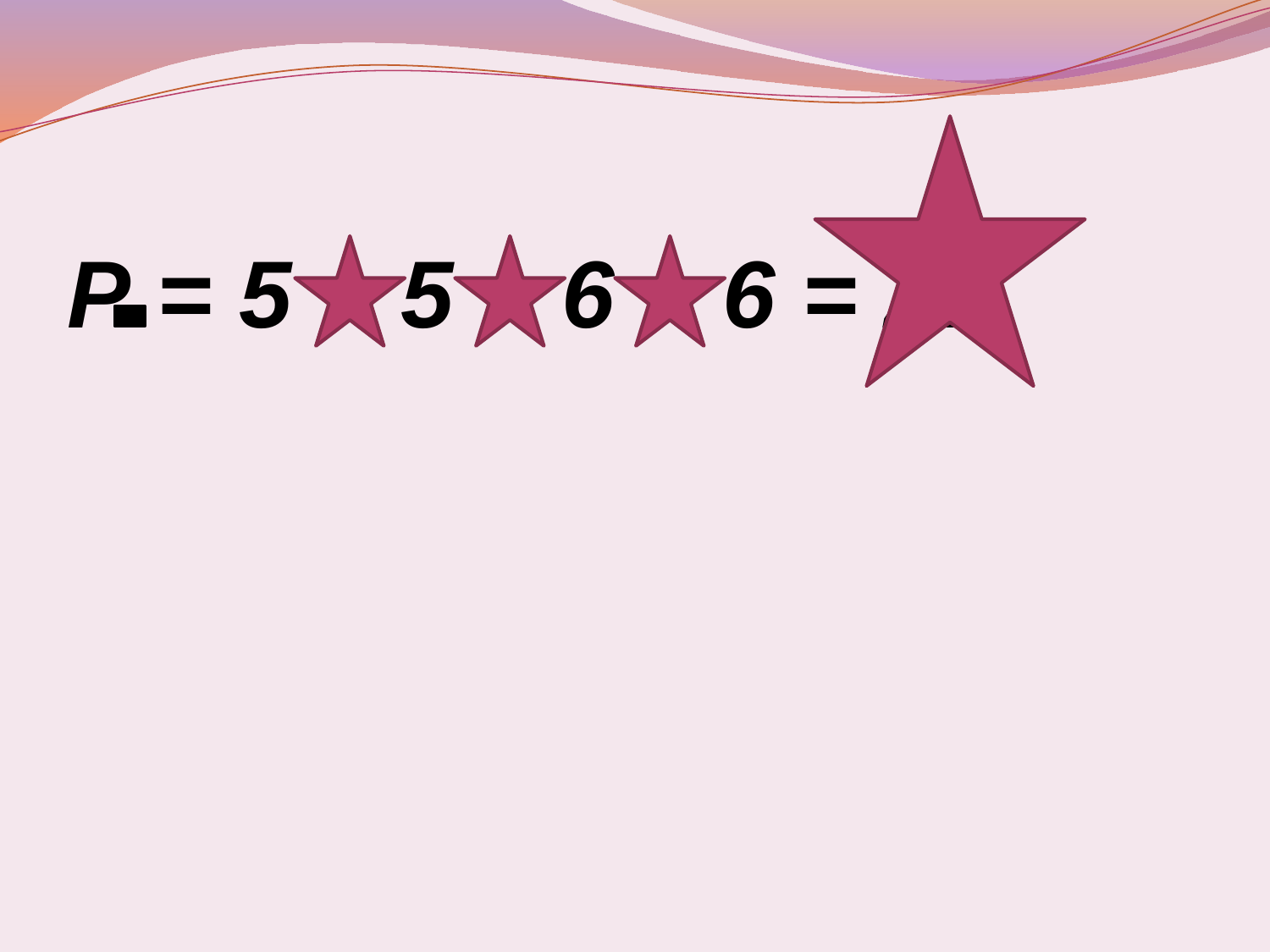

Р = 5 + 5 + 6 + 6 = 22